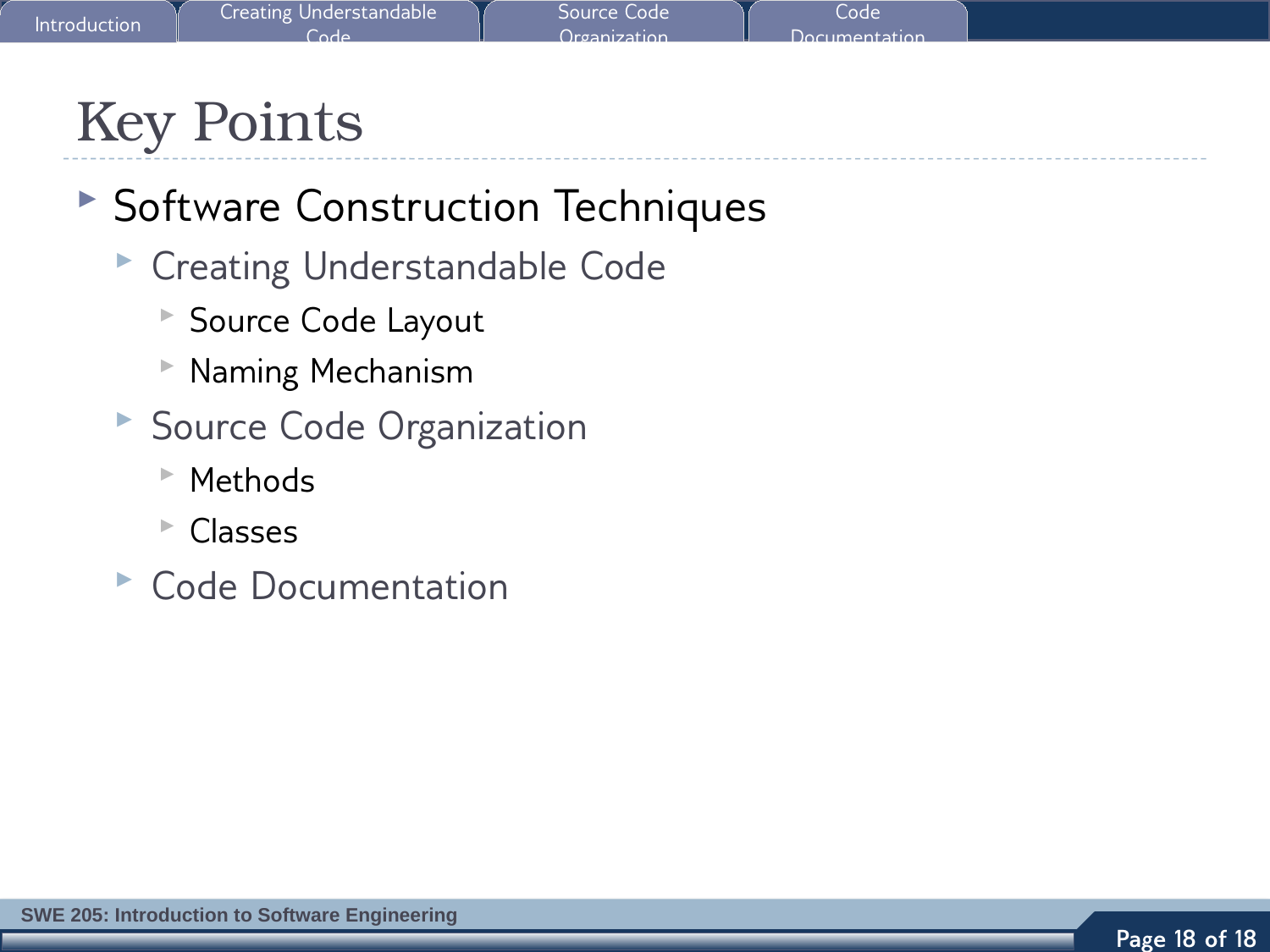

Introduction
Creating Understandable Code
Source Code Organization
Code Documentation
# Key Points
Software Construction Techniques
Creating Understandable Code
Source Code Layout
Naming Mechanism
Source Code Organization
Methods
Classes
Code Documentation

18
Page 18 of 18